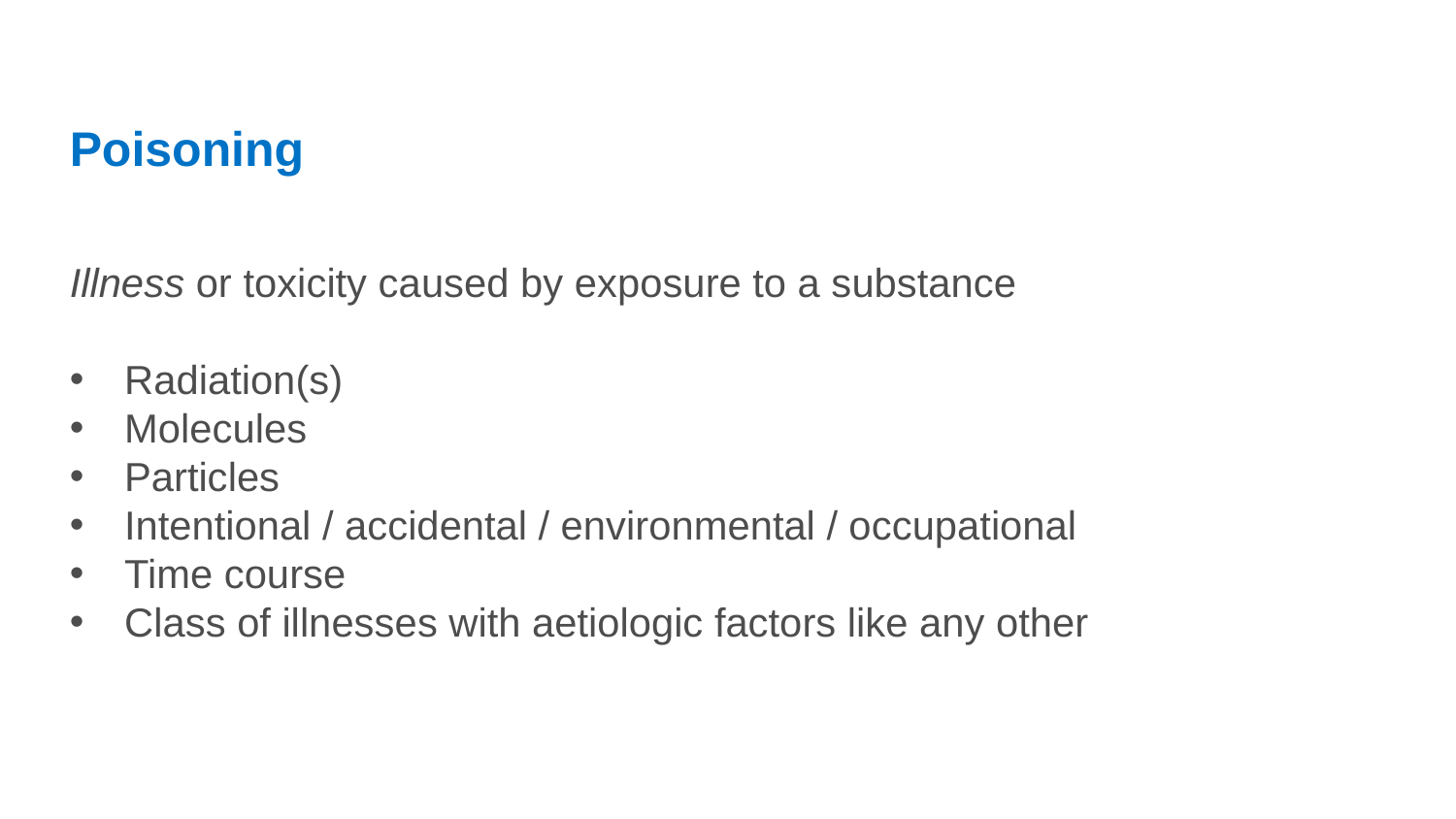

# Poisoning
Illness or toxicity caused by exposure to a substance

Radiation(s)
Molecules
Particles
Intentional / accidental / environmental / occupational
Time course
Class of illnesses with aetiologic factors like any other